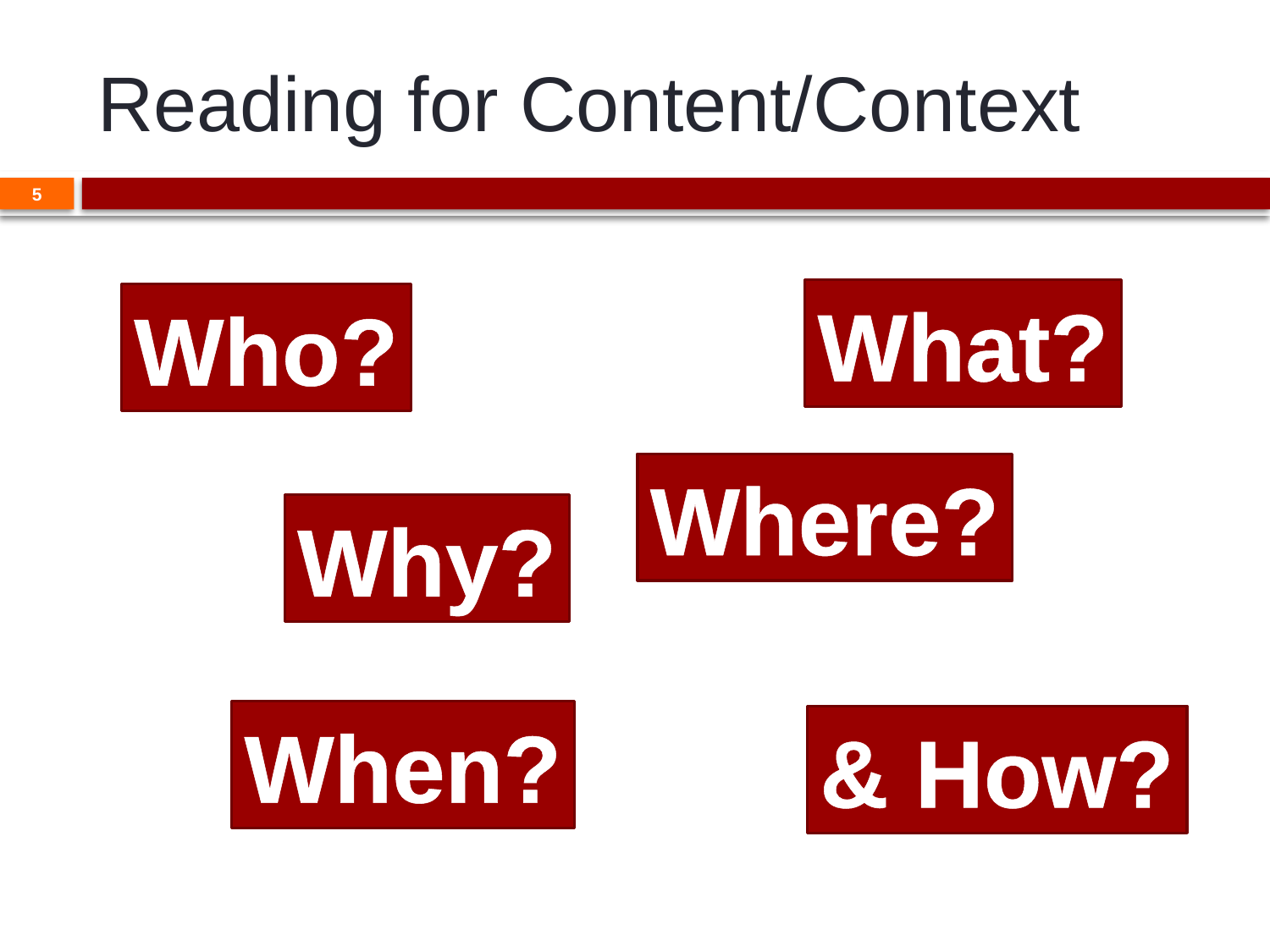

# Reading for Content/Context
5
What?
Who?
Where?
Why?
When?
& How?